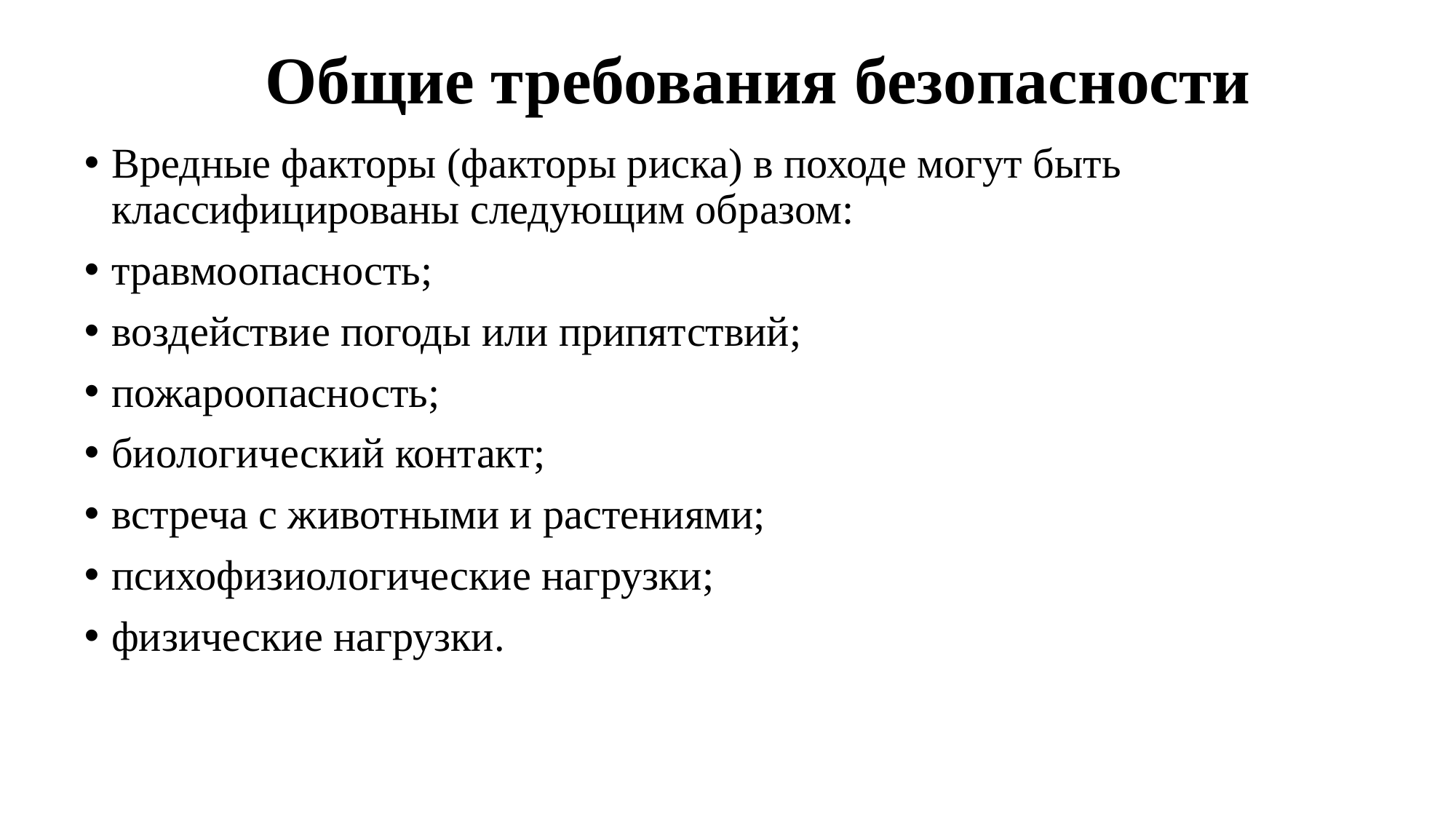

# Общие требования безопасности
Вредные факторы (факторы риска) в походе могут быть классифицированы следующим образом:
травмоопасность;
воздействие погоды или припятствий;
пожароопасность;
биологический контакт;
встреча с животными и растениями;
психофизиологические нагрузки;
физические нагрузки.